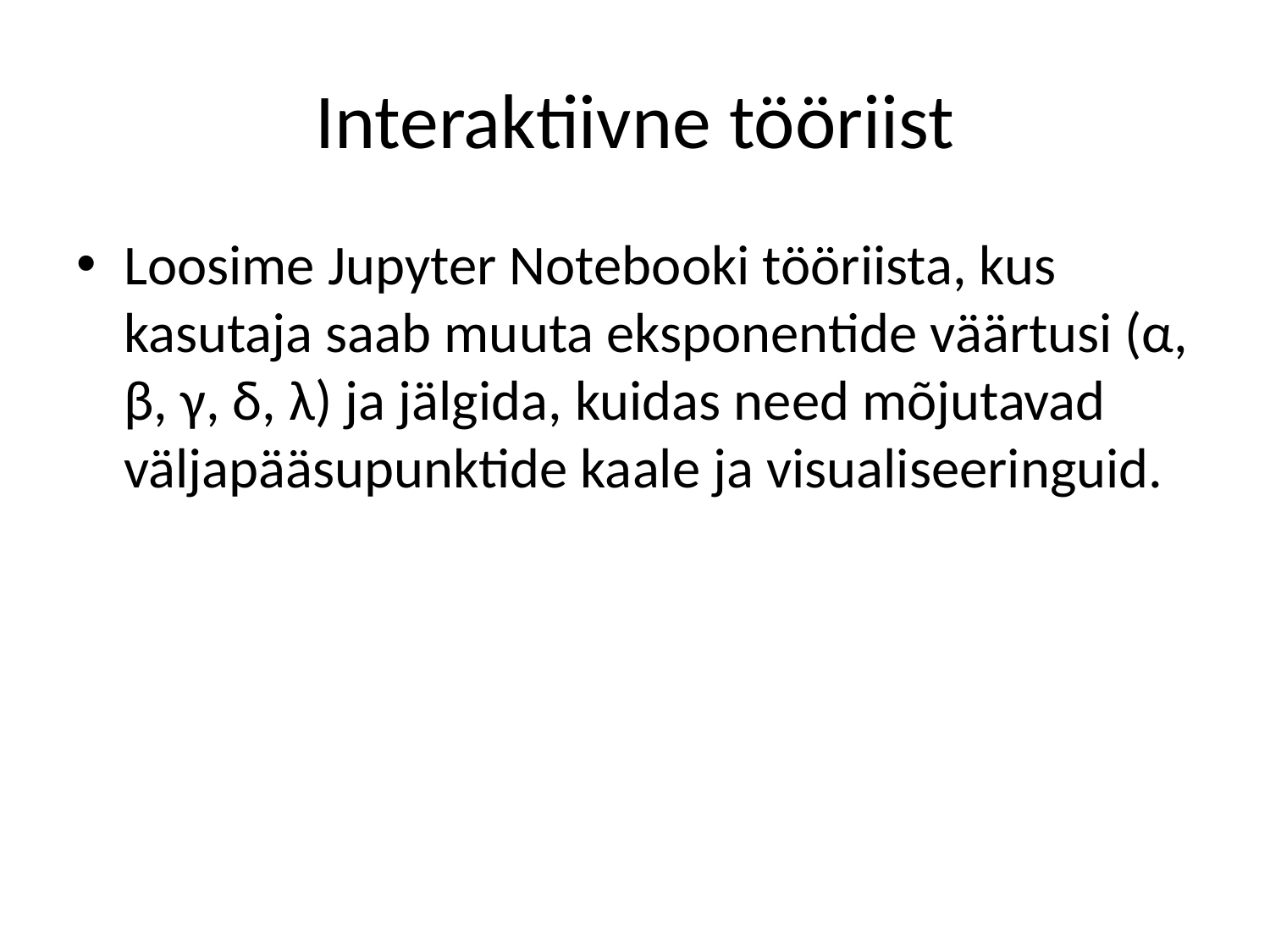

# Interaktiivne tööriist
Loosime Jupyter Notebooki tööriista, kus kasutaja saab muuta eksponentide väärtusi (α, β, γ, δ, λ) ja jälgida, kuidas need mõjutavad väljapääsupunktide kaale ja visualiseeringuid.